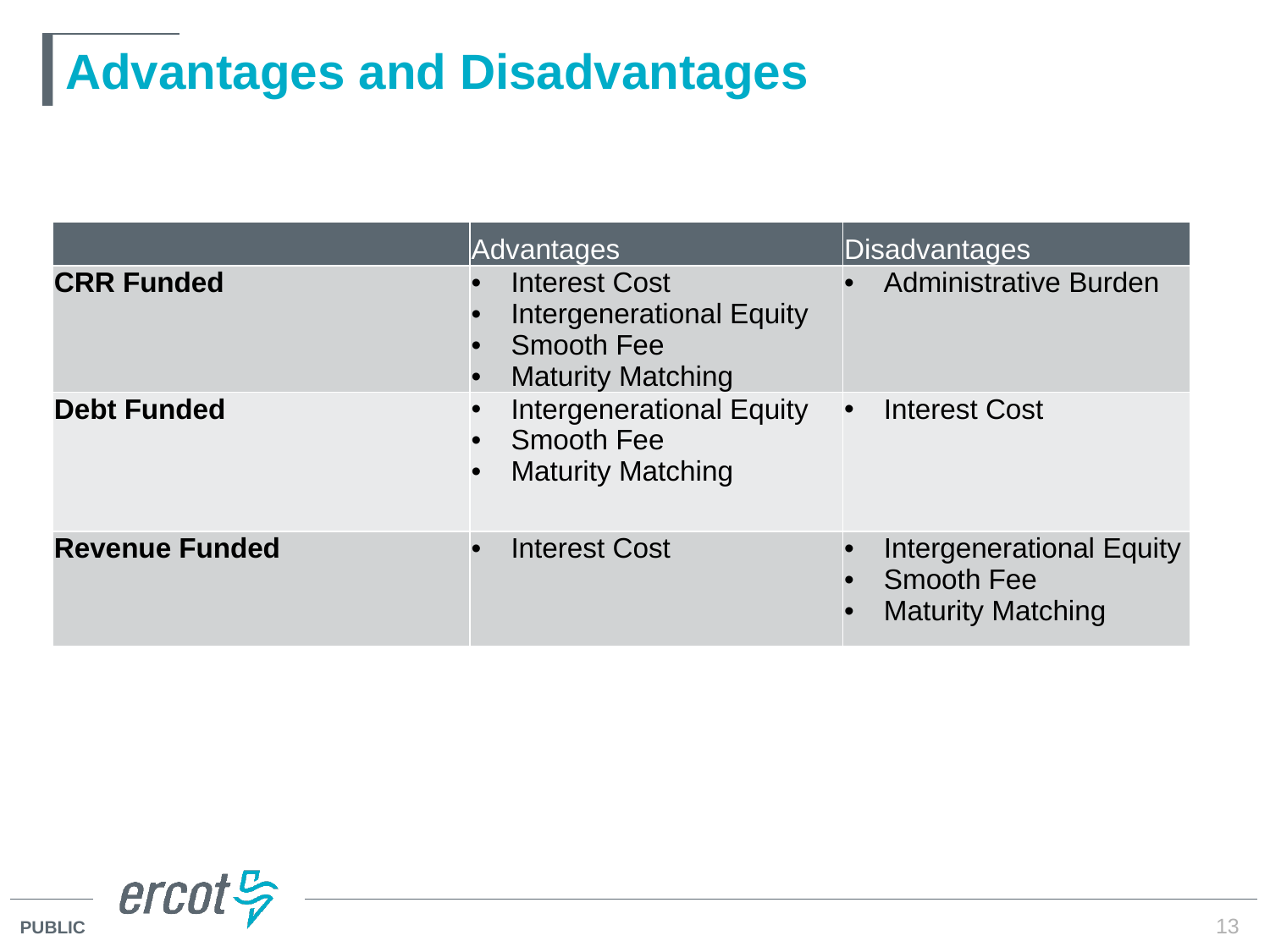

# Advantages and Disadvantages
|  | Advantages | Disadvantages |
| --- | --- | --- |
| CRR Funded | Interest Cost Intergenerational Equity Smooth Fee Maturity Matching | Administrative Burden |
| Debt Funded | Intergenerational Equity Smooth Fee Maturity Matching | Interest Cost |
| Revenue Funded | Interest Cost | Intergenerational Equity Smooth Fee Maturity Matching |
13